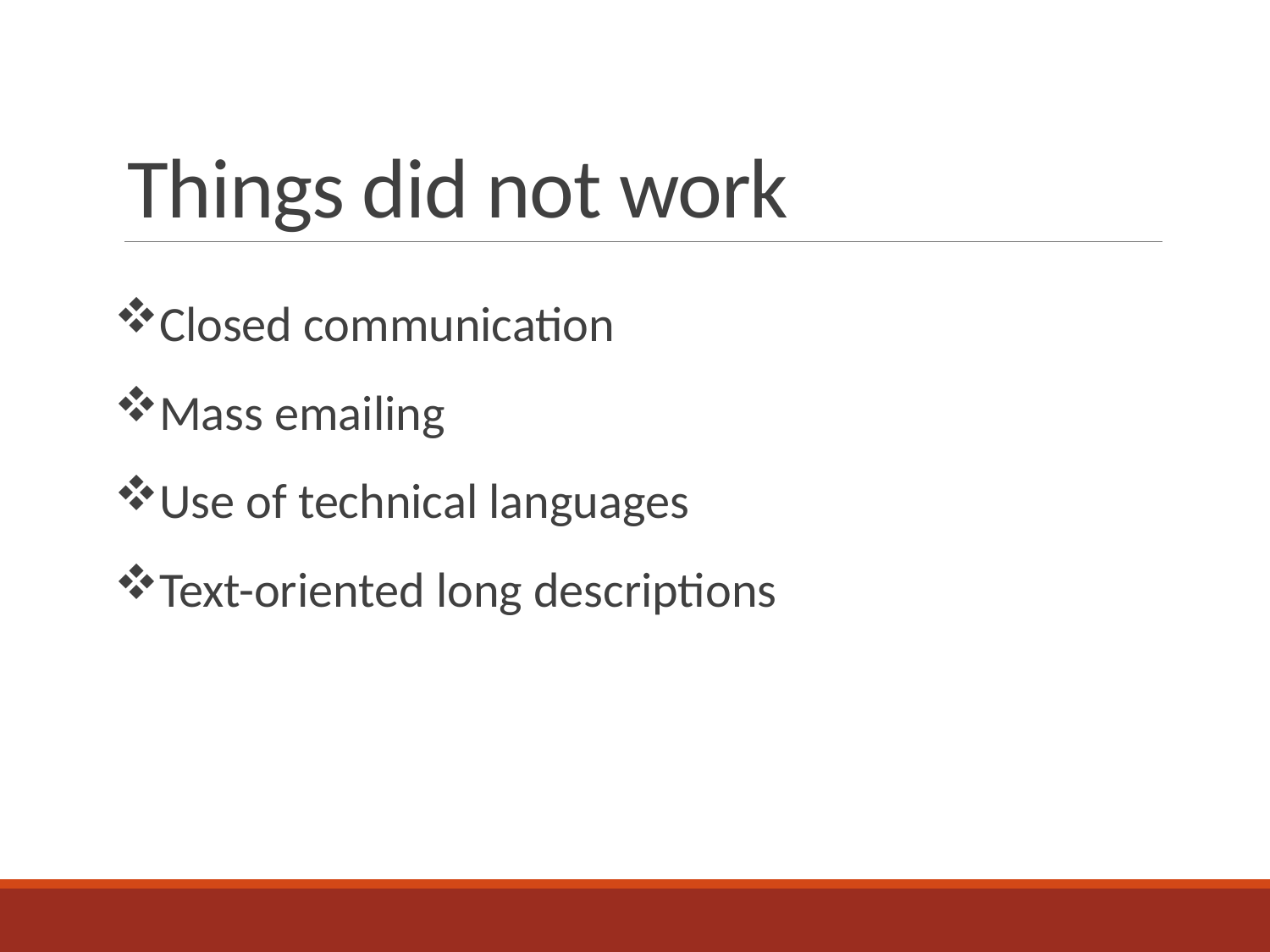

# Things did not work
Closed communication
Mass emailing
Use of technical languages
Text-oriented long descriptions